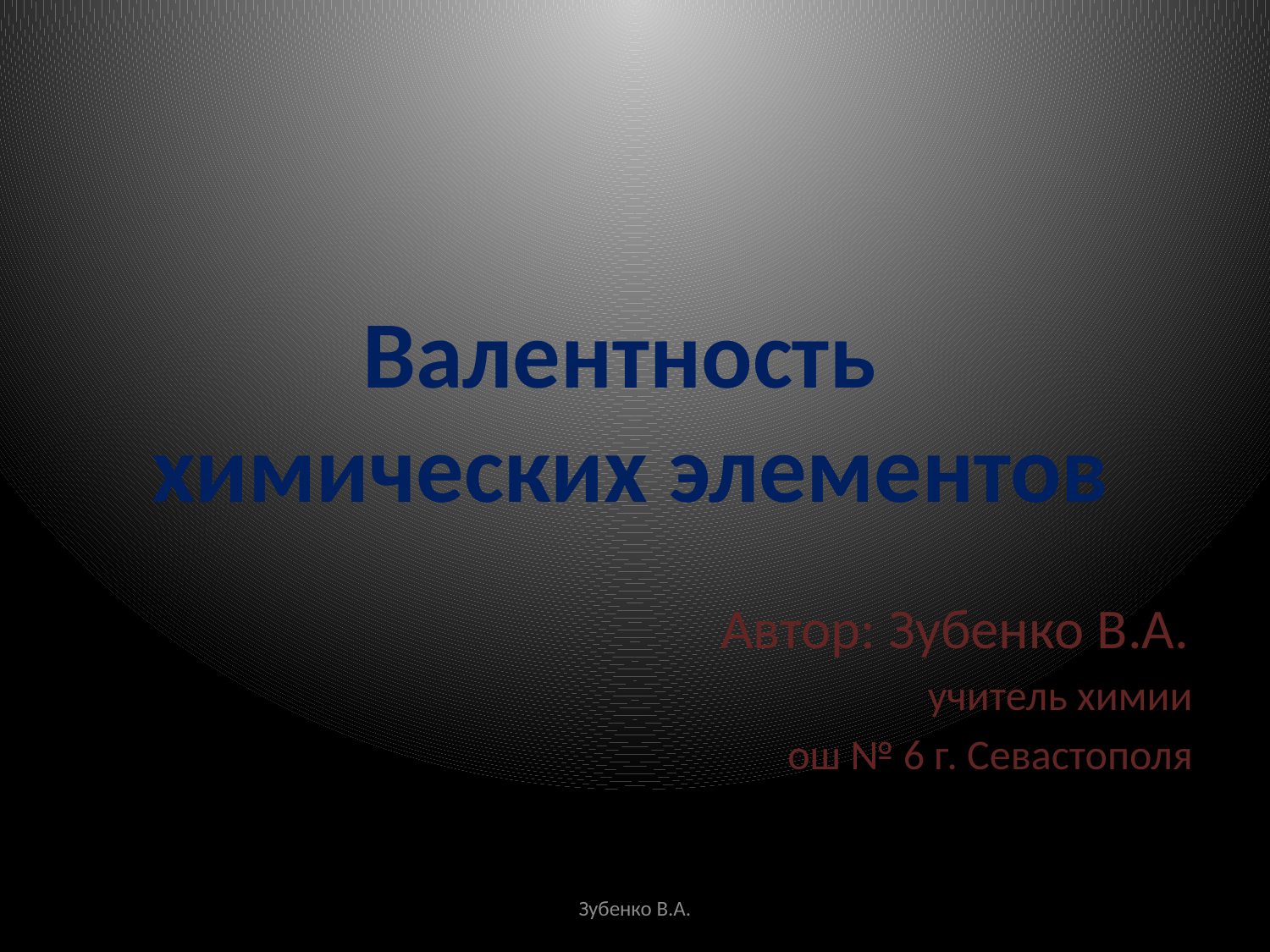

Валентность
химических элементов
#
                      Автор: Зубенко В.А.
учитель химии
ош № 6 г. Севастополя
Зубенко В.А.